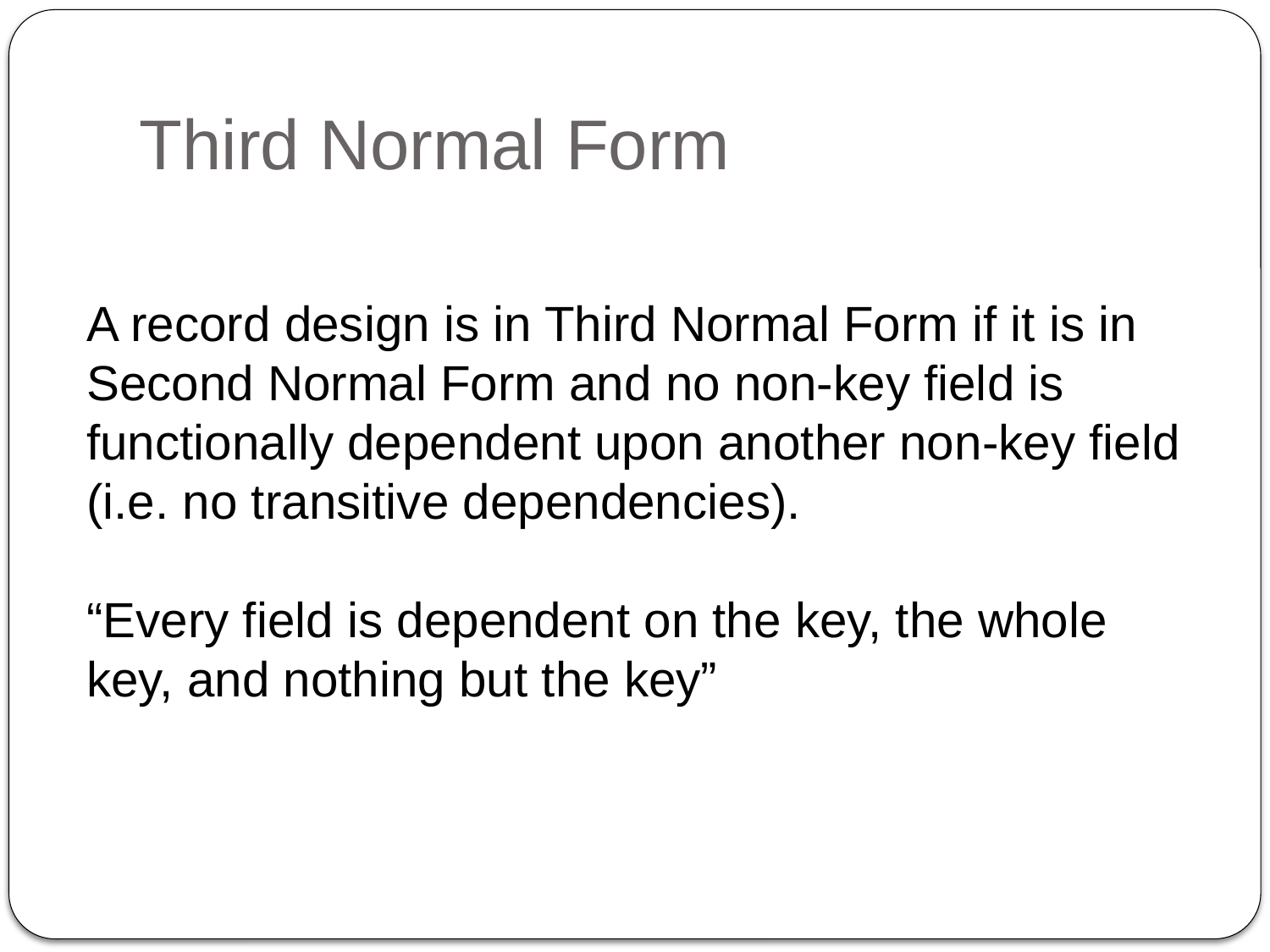

# Third Normal Form
A record design is in Third Normal Form if it is in Second Normal Form and no non-key field is functionally dependent upon another non-key field (i.e. no transitive dependencies).

“Every field is dependent on the key, the whole key, and nothing but the key”